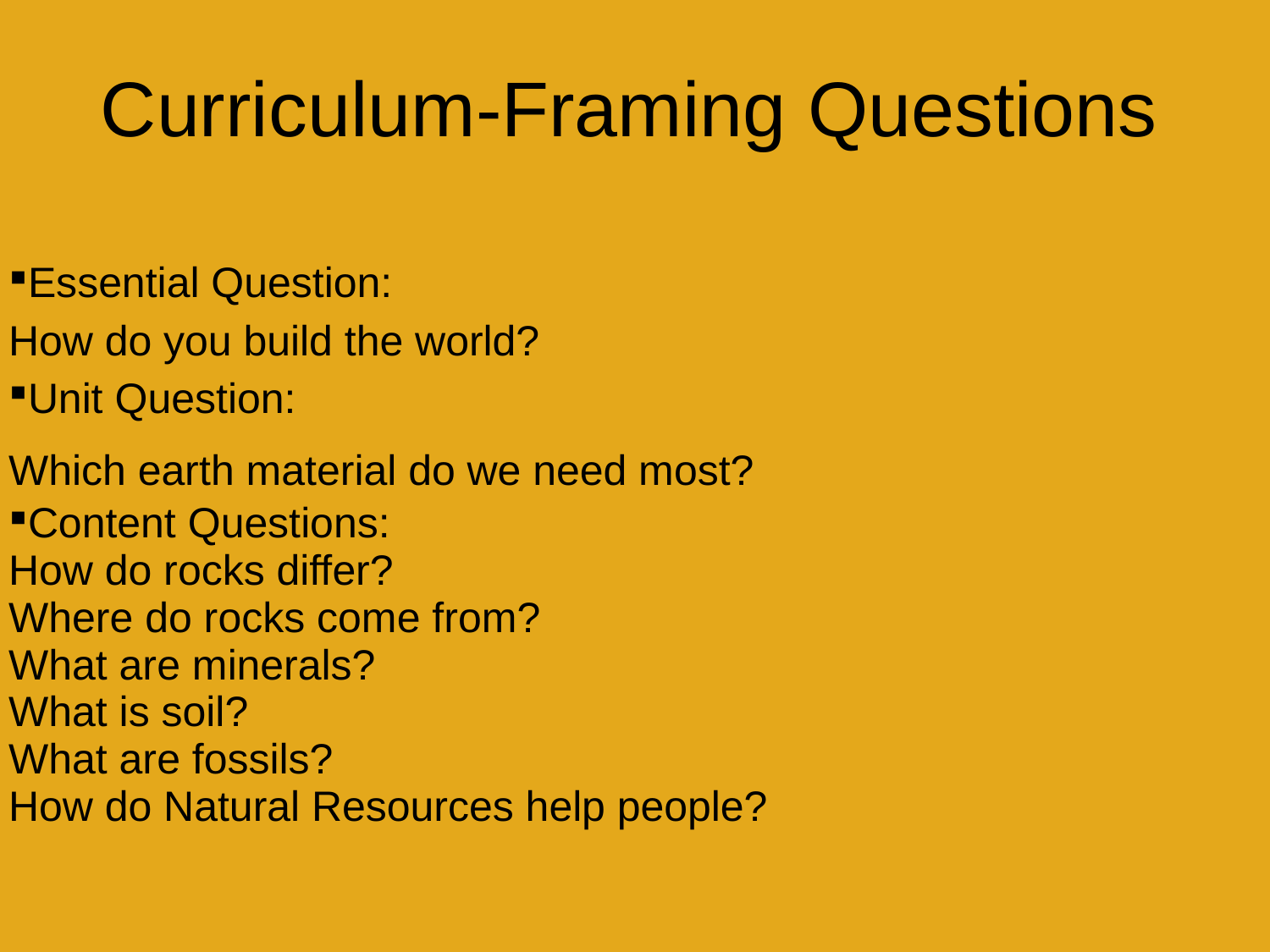

Curriculum-Framing Questions
| Essential Question: How do you build the world? Unit Question: |
| --- |
| Which earth material do we need most? Content Questions: How do rocks differ? Where do rocks come from? What are minerals? What is soil? What are fossils? How do Natural Resources help people? |
|  |